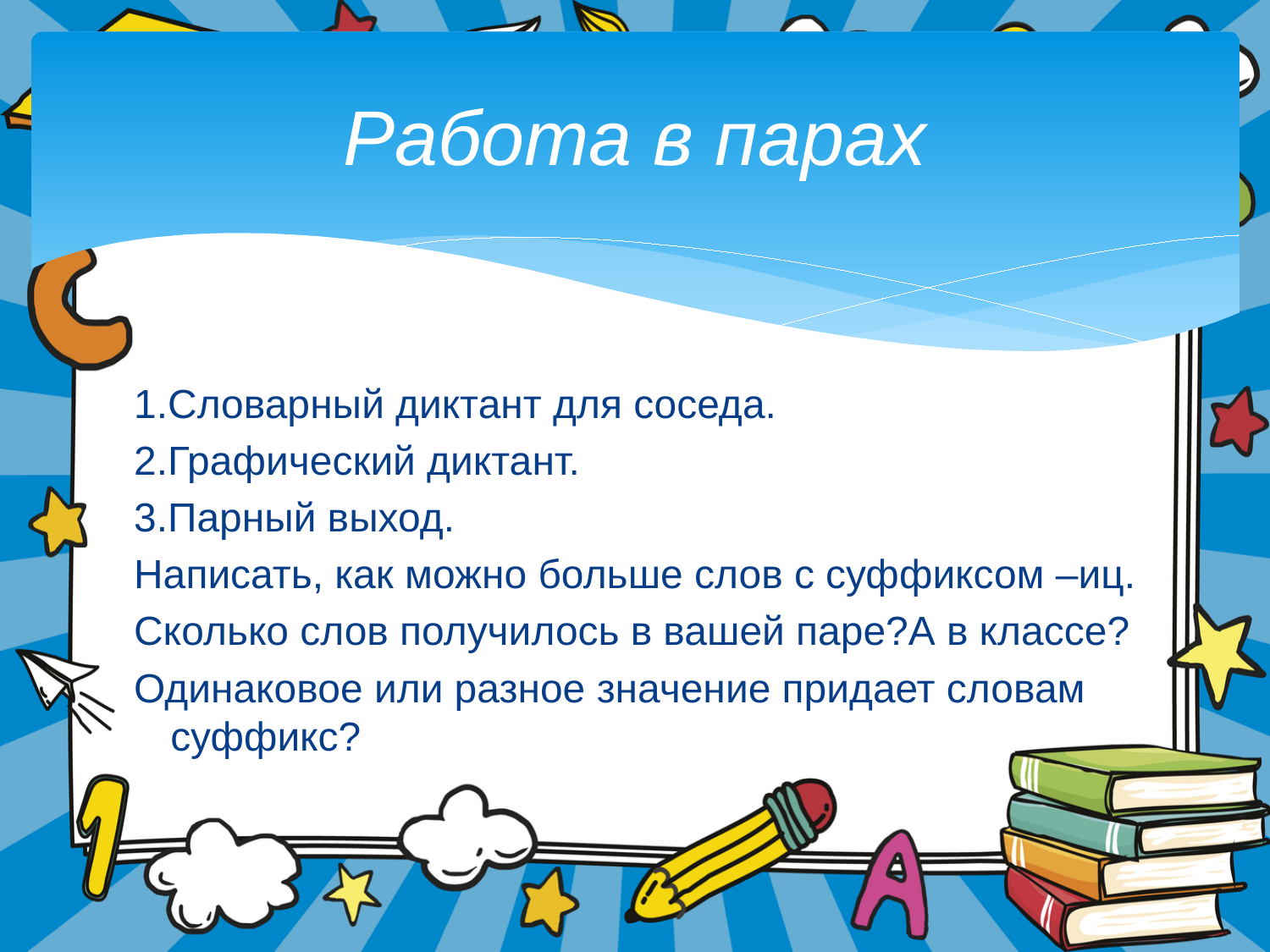

# Работа в парах
1.Словарный диктант для соседа.
2.Графический диктант.
3.Парный выход.
Написать, как можно больше слов с суффиксом –иц.
Сколько слов получилось в вашей паре?А в классе?
Одинаковое или разное значение придает словам суффикс?